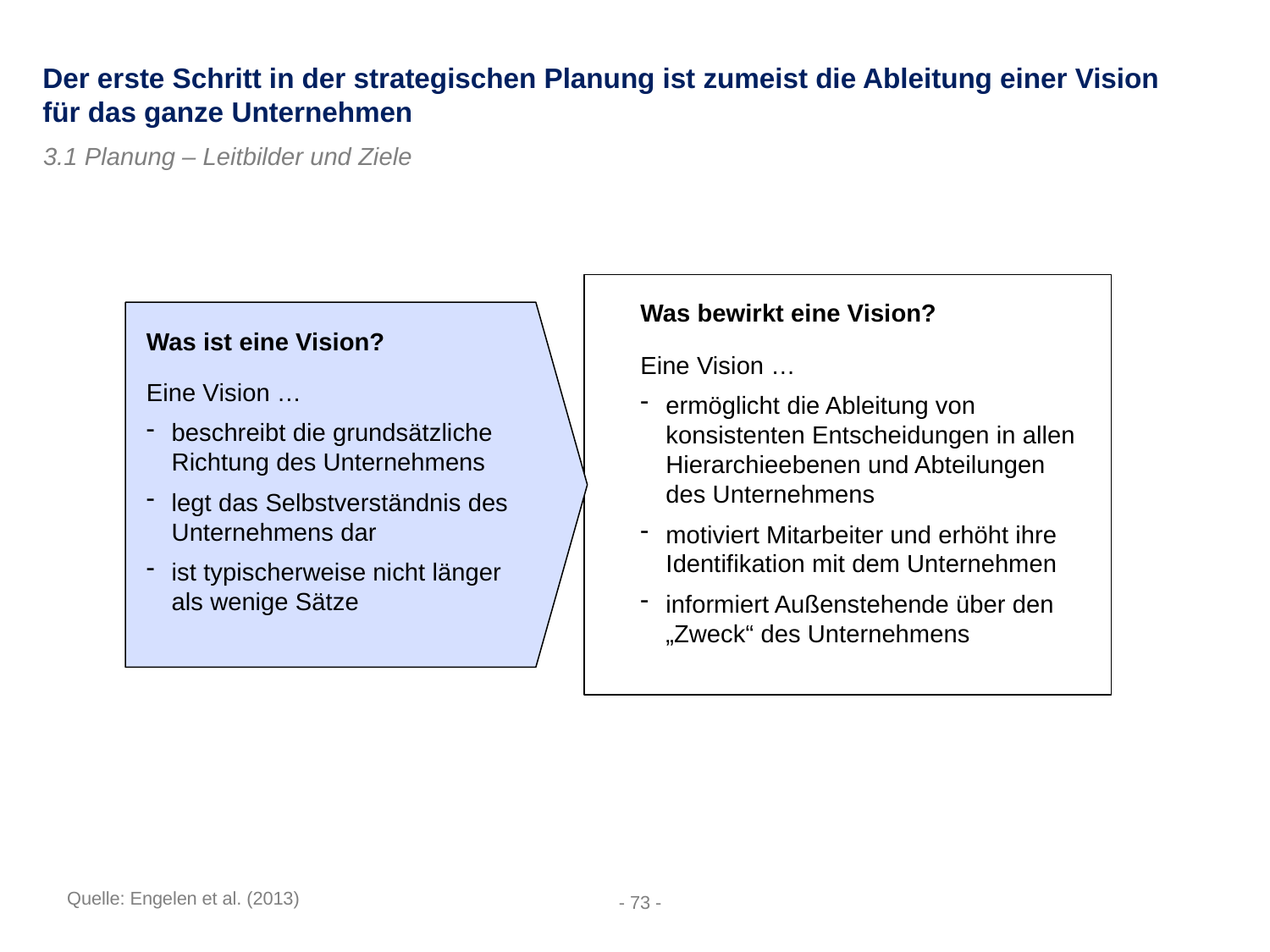

Der erste Schritt in der strategischen Planung ist zumeist die Ableitung einer Vision für das ganze Unternehmen
3.1 Planung – Leitbilder und Ziele

Was bewirkt eine Vision?

Was ist eine Vision?
Eine Vision …
ermöglicht die Ableitung von konsistenten Entscheidungen in allen Hierarchieebenen und Abteilungen des Unternehmens
motiviert Mitarbeiter und erhöht ihre Identifikation mit dem Unternehmen
informiert Außenstehende über den „Zweck“ des Unternehmens

Eine Vision …
beschreibt die grundsätzliche Richtung des Unternehmens
legt das Selbstverständnis des Unternehmens dar
ist typischerweise nicht länger als wenige Sätze
Quelle: Engelen et al. (2013)
- 73 -